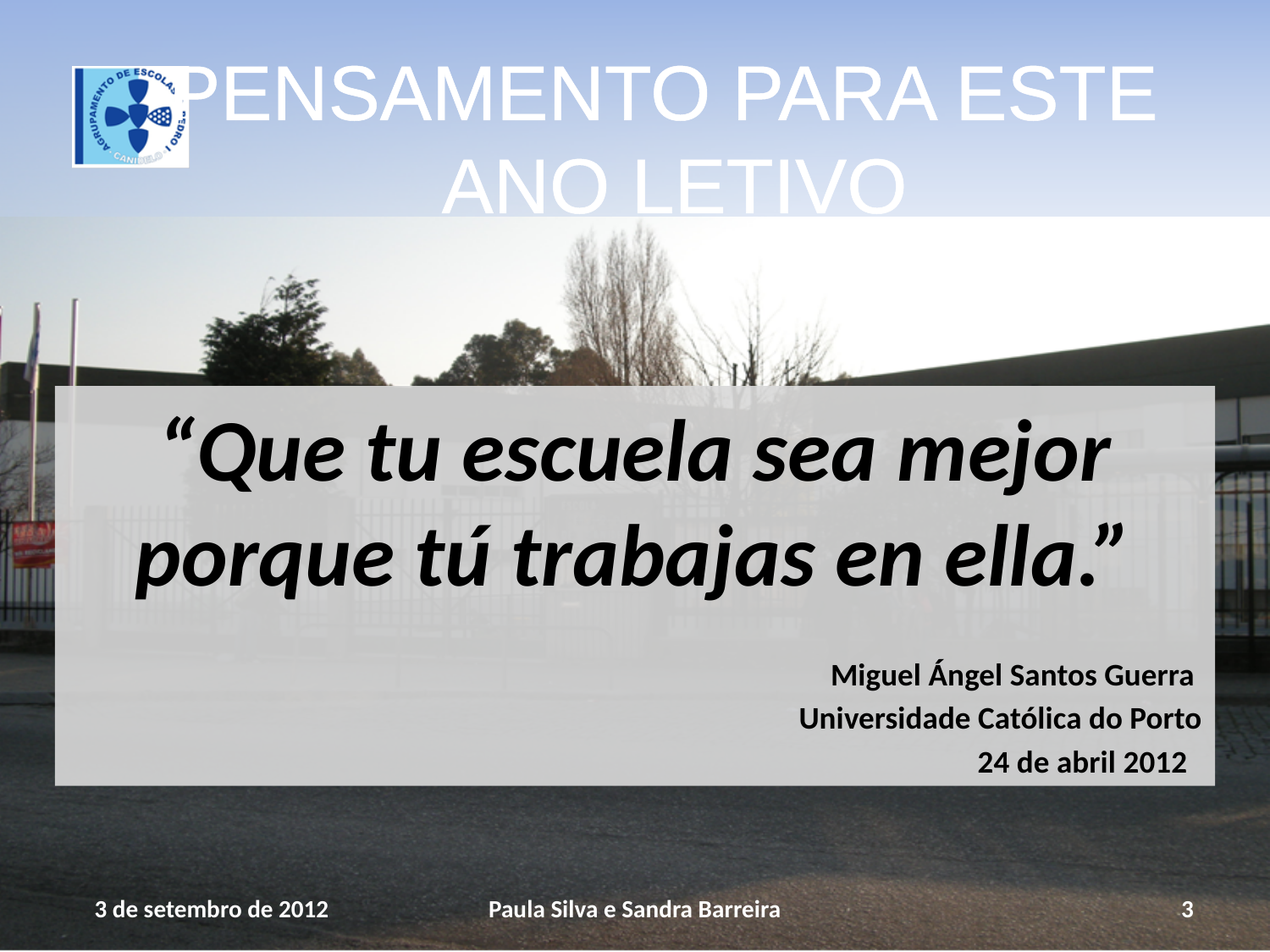

# Pensamento para este ano letivo
“Que tu escuela sea mejor porque tú trabajas en ella.”

Miguel Ángel Santos Guerra
Universidade Católica do Porto
24 de abril 2012
3 de setembro de 2012
Paula Silva e Sandra Barreira
3